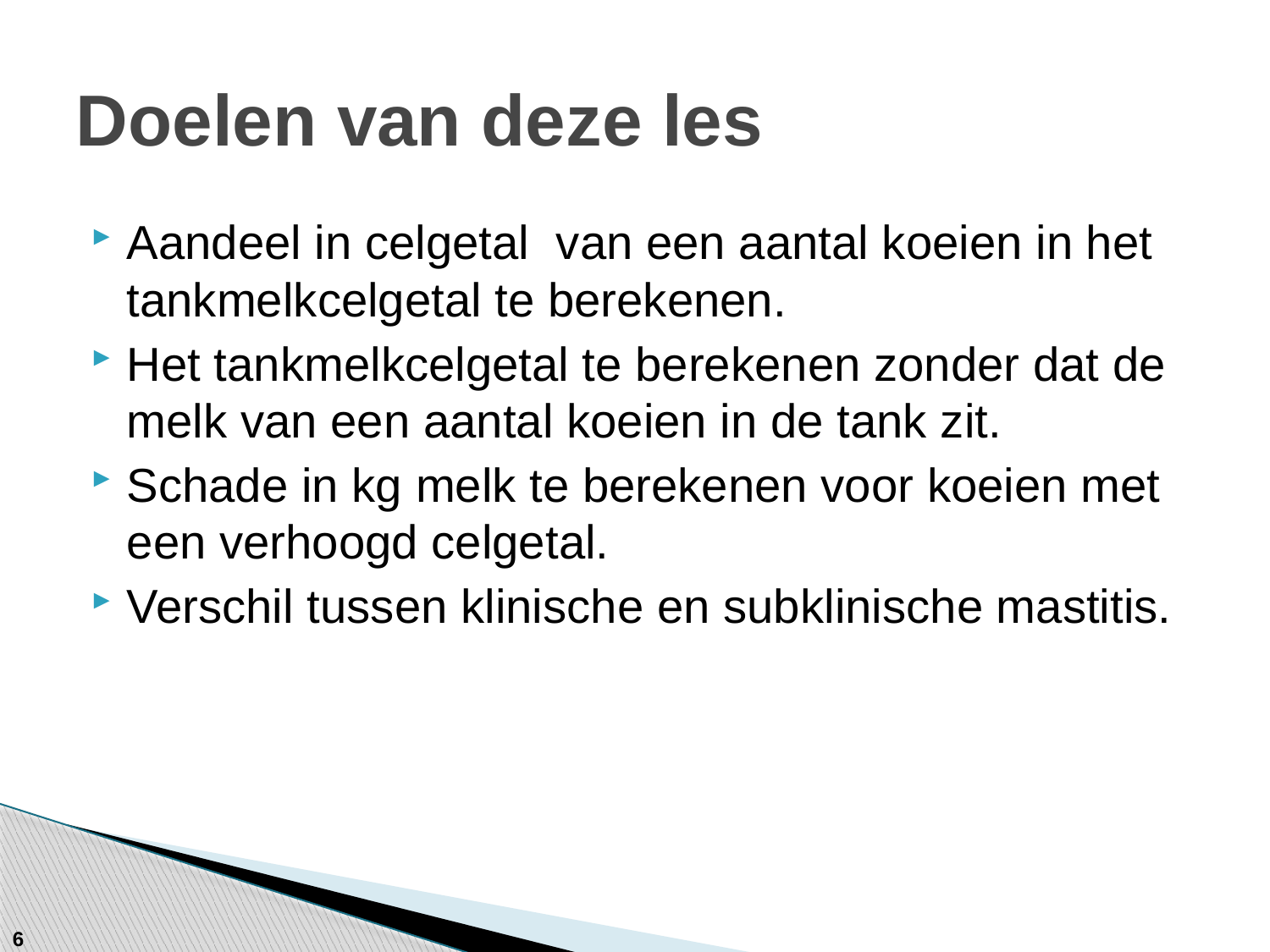

# Doelen van deze les
Aandeel in celgetal  van een aantal koeien in het tankmelkcelgetal te berekenen.
Het tankmelkcelgetal te berekenen zonder dat de melk van een aantal koeien in de tank zit.
Schade in kg melk te berekenen voor koeien met een verhoogd celgetal.
Verschil tussen klinische en subklinische mastitis.